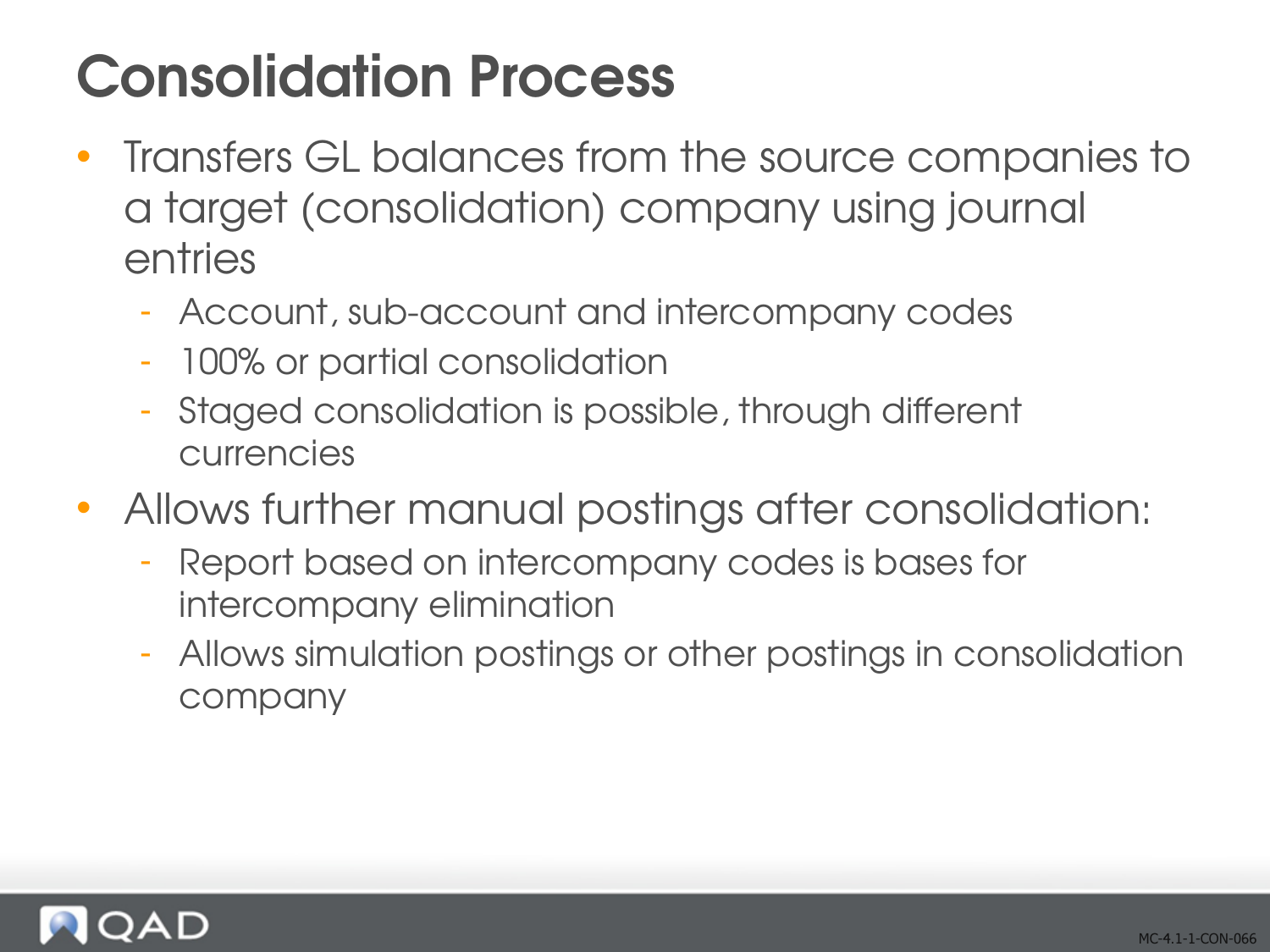

# Consolidation Process
Transfers GL balances from the source companies to a target (consolidation) company using journal entries
Account, sub-account and intercompany codes
100% or partial consolidation
Staged consolidation is possible, through different currencies
Allows further manual postings after consolidation:
Report based on intercompany codes is bases for intercompany elimination
Allows simulation postings or other postings in consolidation company
MC-4.1-1-CON-066